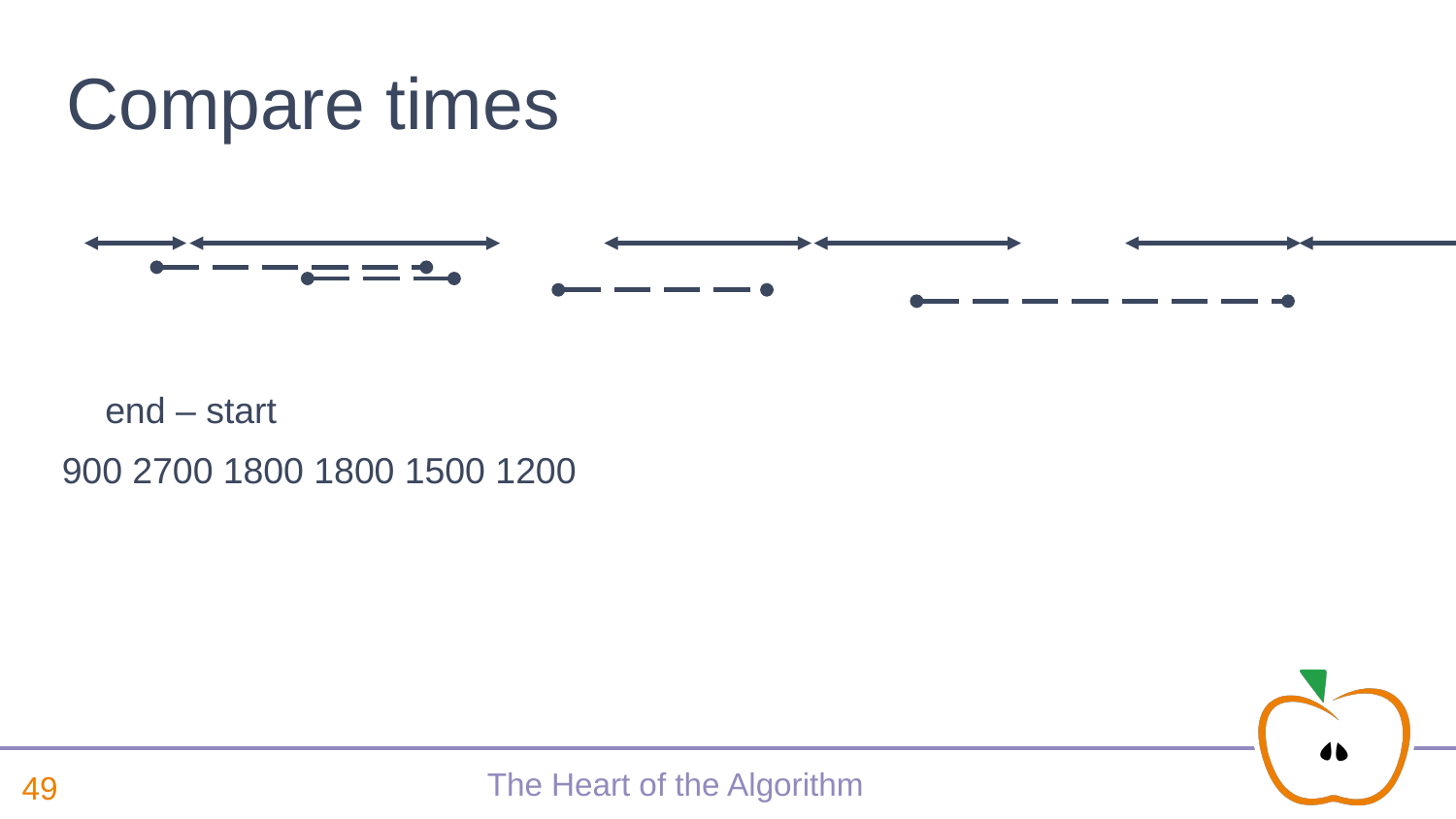

# Compare times
       end – start
900 2700 1800 1800 1500 1200